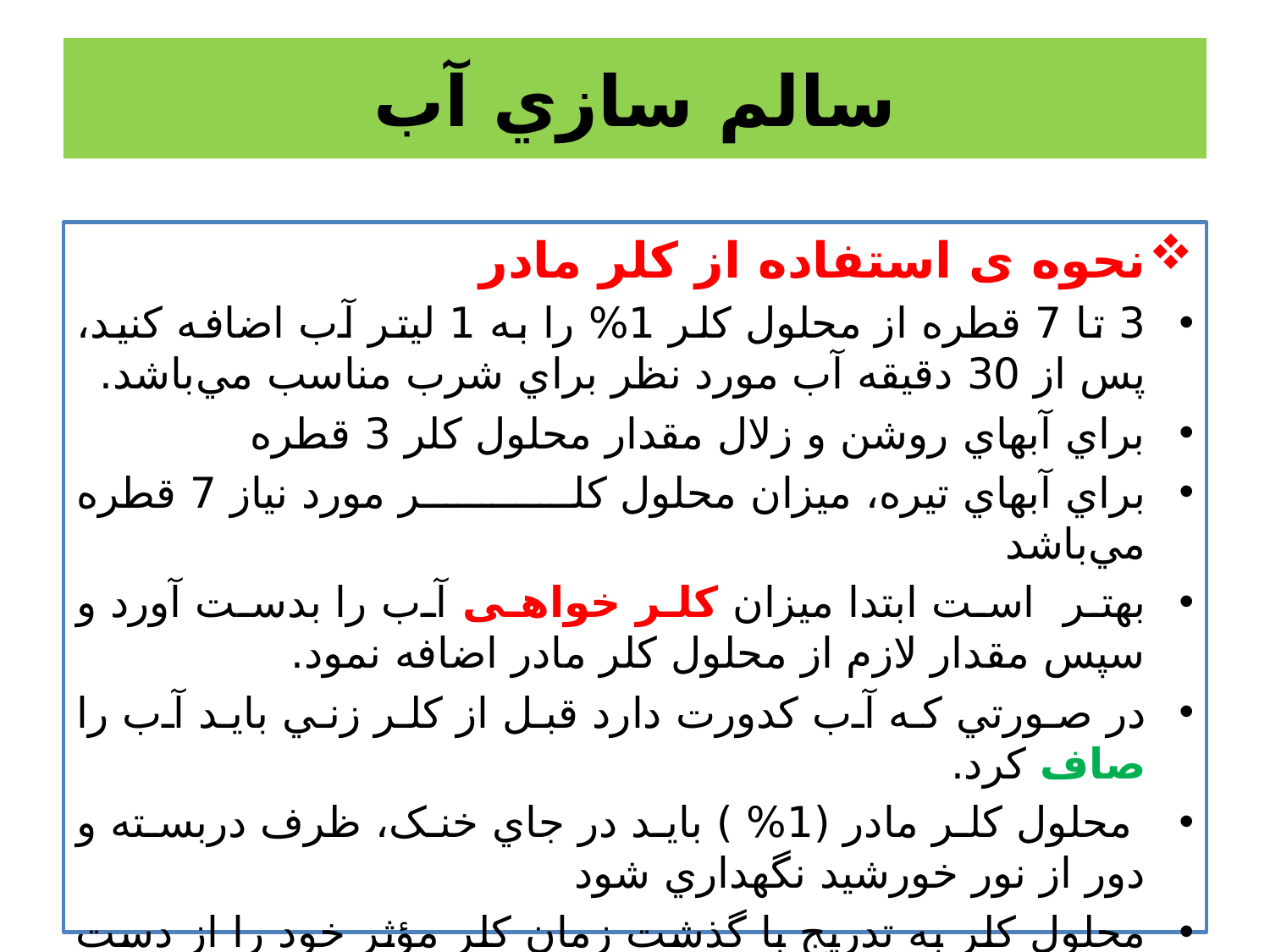

# سالم سازي آب
نحوه ی استفاده از کلر مادر
3 تا 7 قطره از محلول كلر 1% را به 1 ليتر آب اضافه كنيد، پس از 30 دقيقه آب مورد نظر براي شرب مناسب مي‌باشد.
براي آبهاي روشن و زلال مقدار محلول كلر 3 قطره
براي آبهاي تيره، ميزان محلول كلر مورد نياز 7 قطره مي‌باشد
بهتر است ابتدا میزان کلر خواهی آب را بدست آورد و سپس مقدار لازم از محلول کلر مادر اضافه نمود.
در صورتي كه آب كدورت دارد قبل از كلر زني بايد آب را صاف كرد.
 محلول کلر مادر (1% ) بايد در جاي خنک، ظرف دربسته و دور از نور خورشيد نگهداري شود
محلول کلر به ‌تدريج با گذشت زمان کلر مؤثر خود را از دست مي‌دهد و بايد از تاريخ تهيه در کمتر از يکماه مصرف شود.